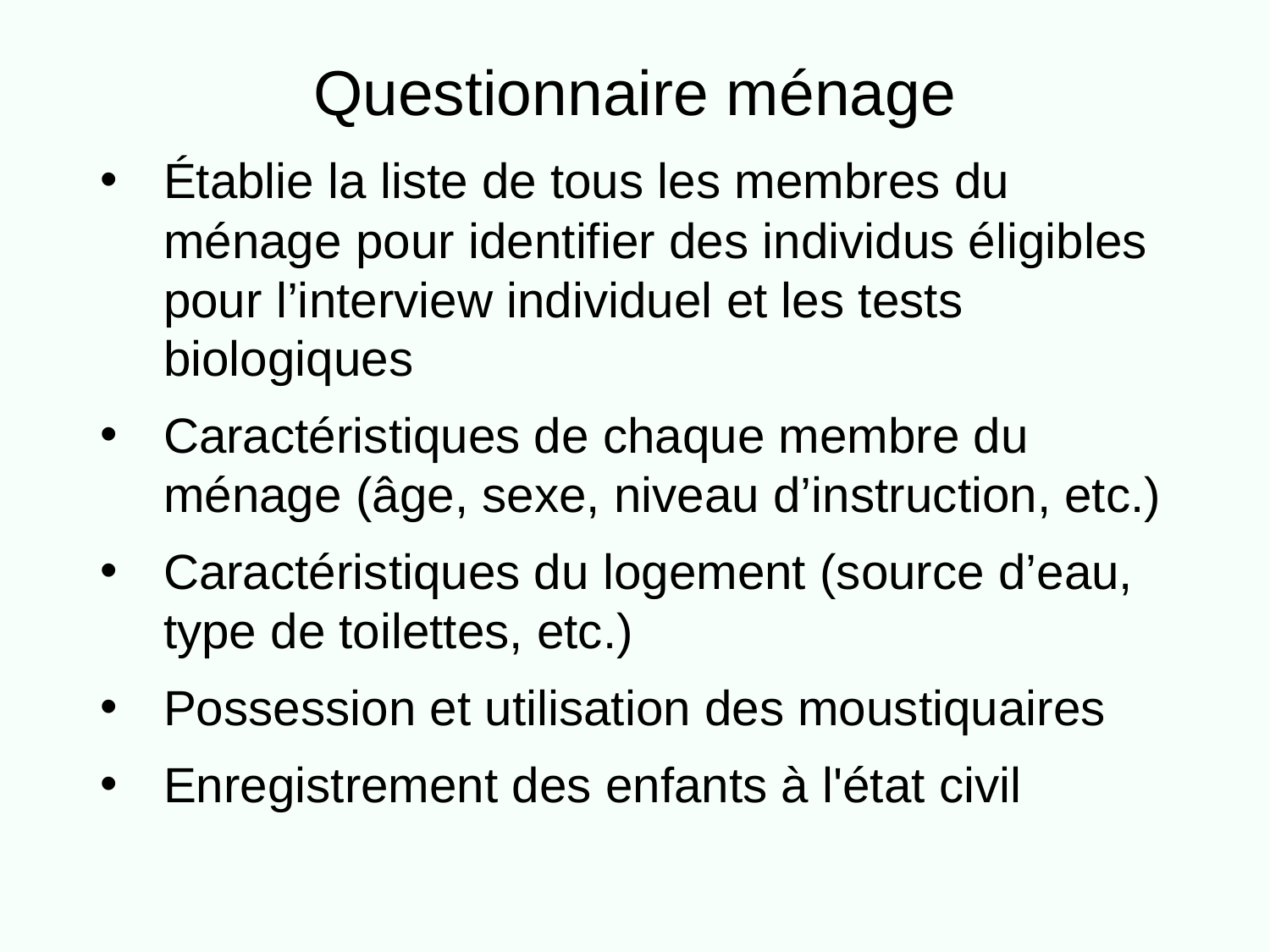

# Questionnaire ménage
Établie la liste de tous les membres du ménage pour identifier des individus éligibles pour l’interview individuel et les tests biologiques
Caractéristiques de chaque membre du ménage (âge, sexe, niveau d’instruction, etc.)
Caractéristiques du logement (source d’eau, type de toilettes, etc.)
Possession et utilisation des moustiquaires
Enregistrement des enfants à l'état civil